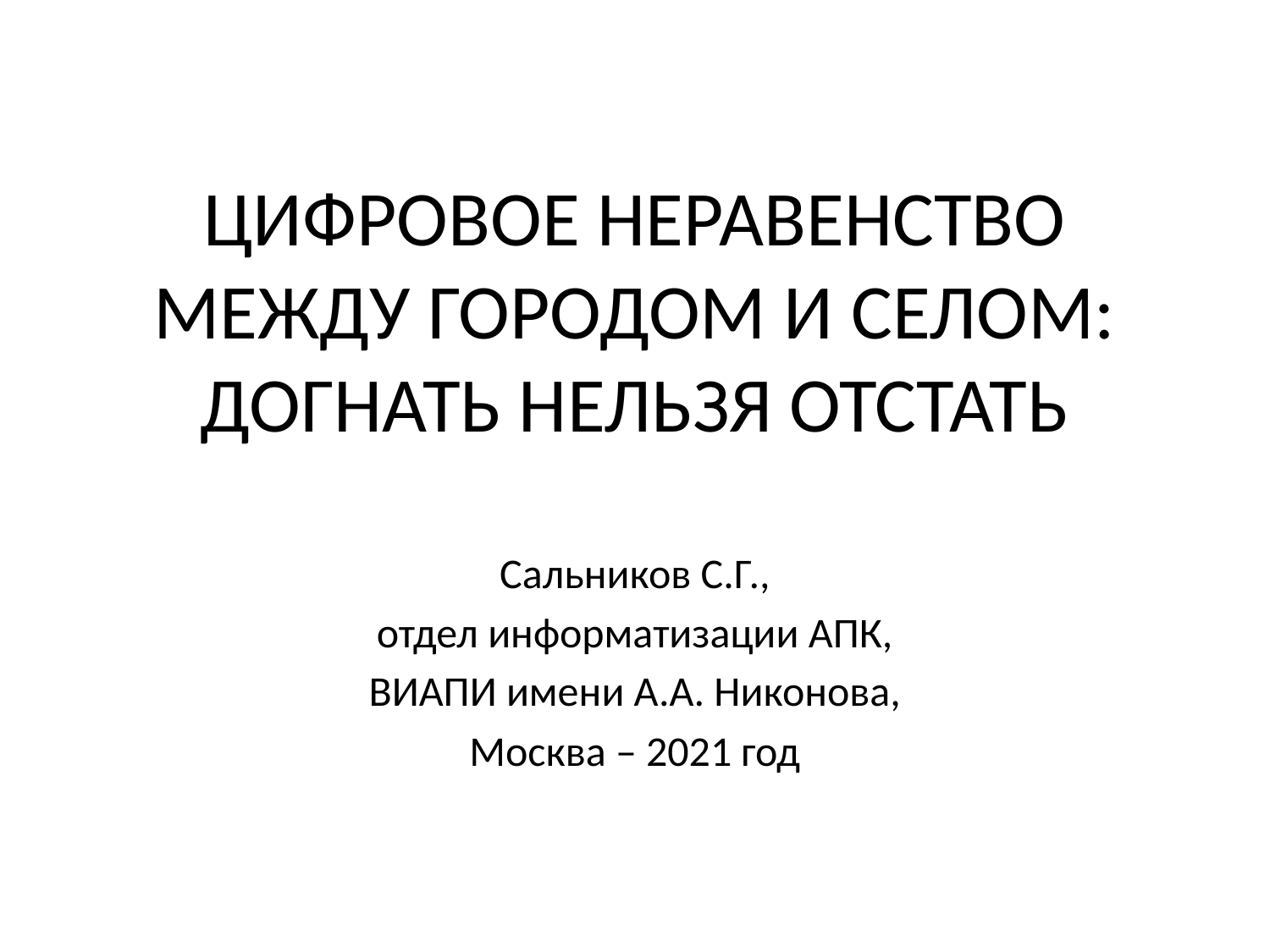

# цифровоЕ неравенствО меЖду городом и селом: догнать нельзя отстать
Сальников С.Г.,
отдел информатизации АПК,
ВИАПИ имени А.А. Никонова,
Москва – 2021 год